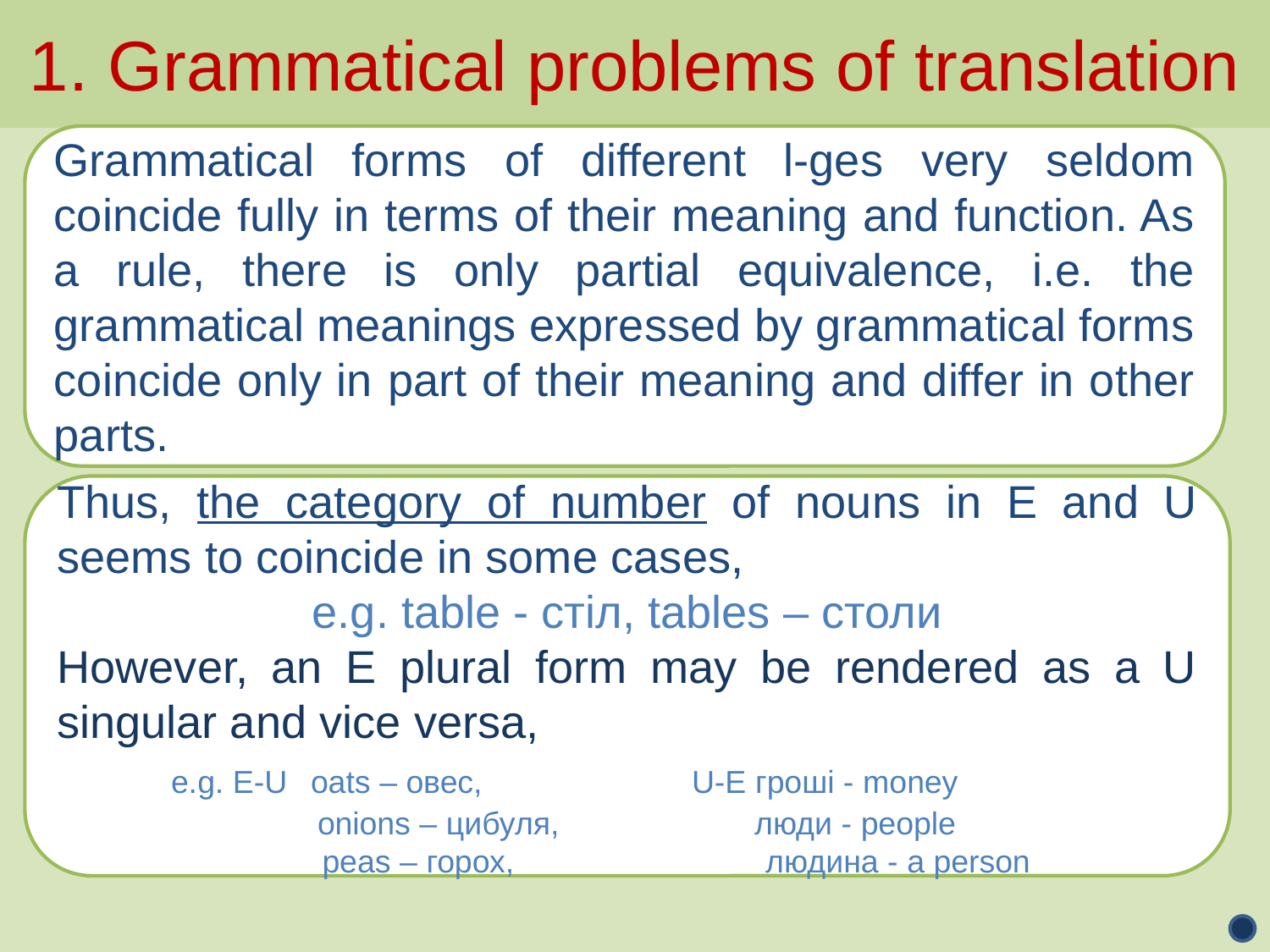

1. Grammatical problems of translation
Grammatical forms of different l-ges very seldom coincide fully in terms of their meaning and function. As a rule, there is only partial equivalence, i.e. the grammatical meanings expressed by grammatical forms coincide only in part of their meaning and differ in other parts.
Thus, the category of number of nouns in E and U seems to coincide in some cases,
e.g. table - стіл, tables – столи
However, an E plural form may be rendered as a U singular and vice versa,
         e.g. E-U	oats – овес, 		U-E гроші - money
        onions – цибуля, 		люди - people
           peas – горох, 	                  людина - a person